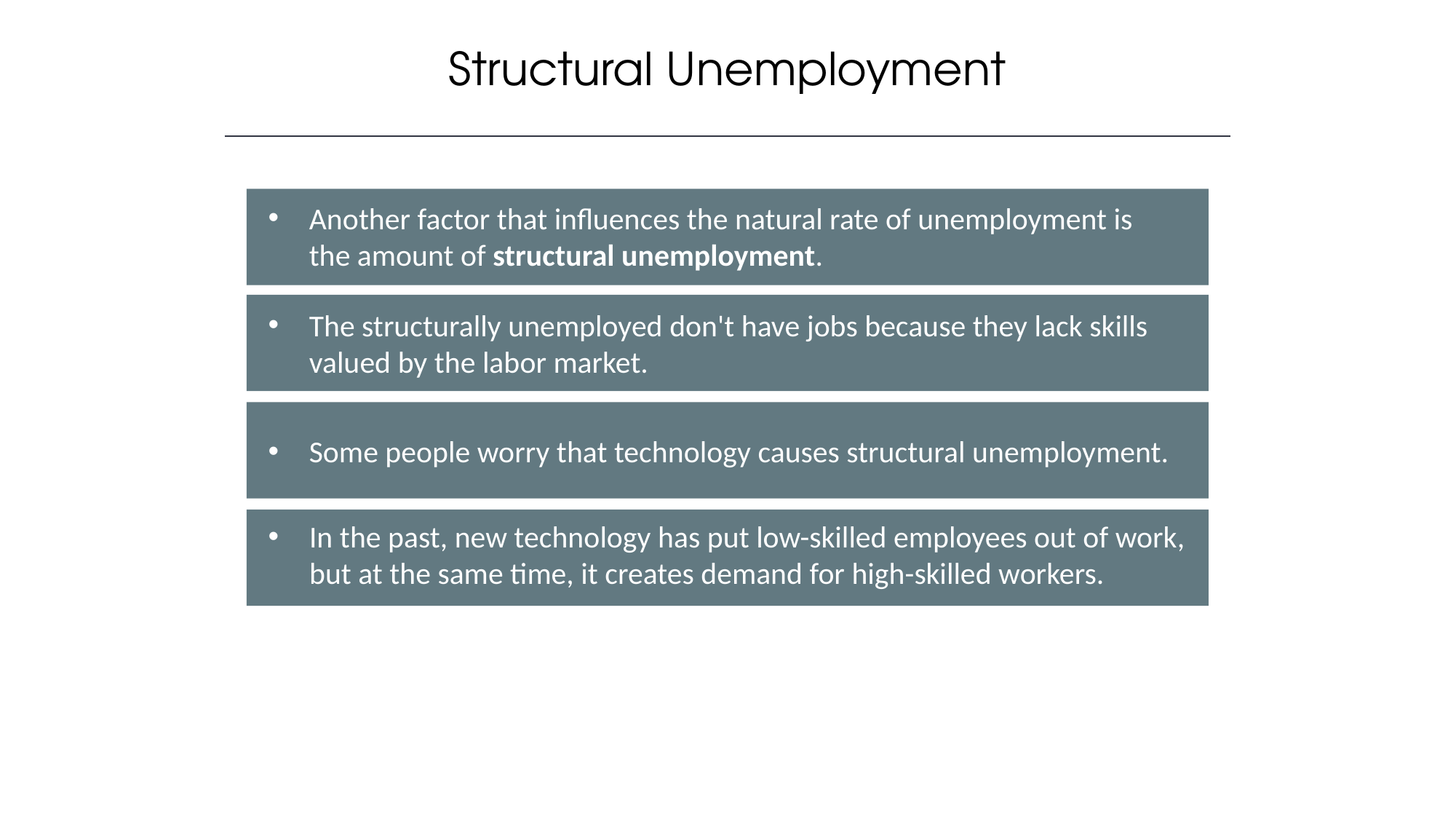

Structural Unemployment

Another factor that influences the natural rate of unemployment is the amount of structural unemployment.

The structurally unemployed don't have jobs because they lack skills valued by the labor market.

Some people worry that technology causes structural unemployment.

In the past, new technology has put low-skilled employees out of work, but at the same time, it creates demand for high-skilled workers.